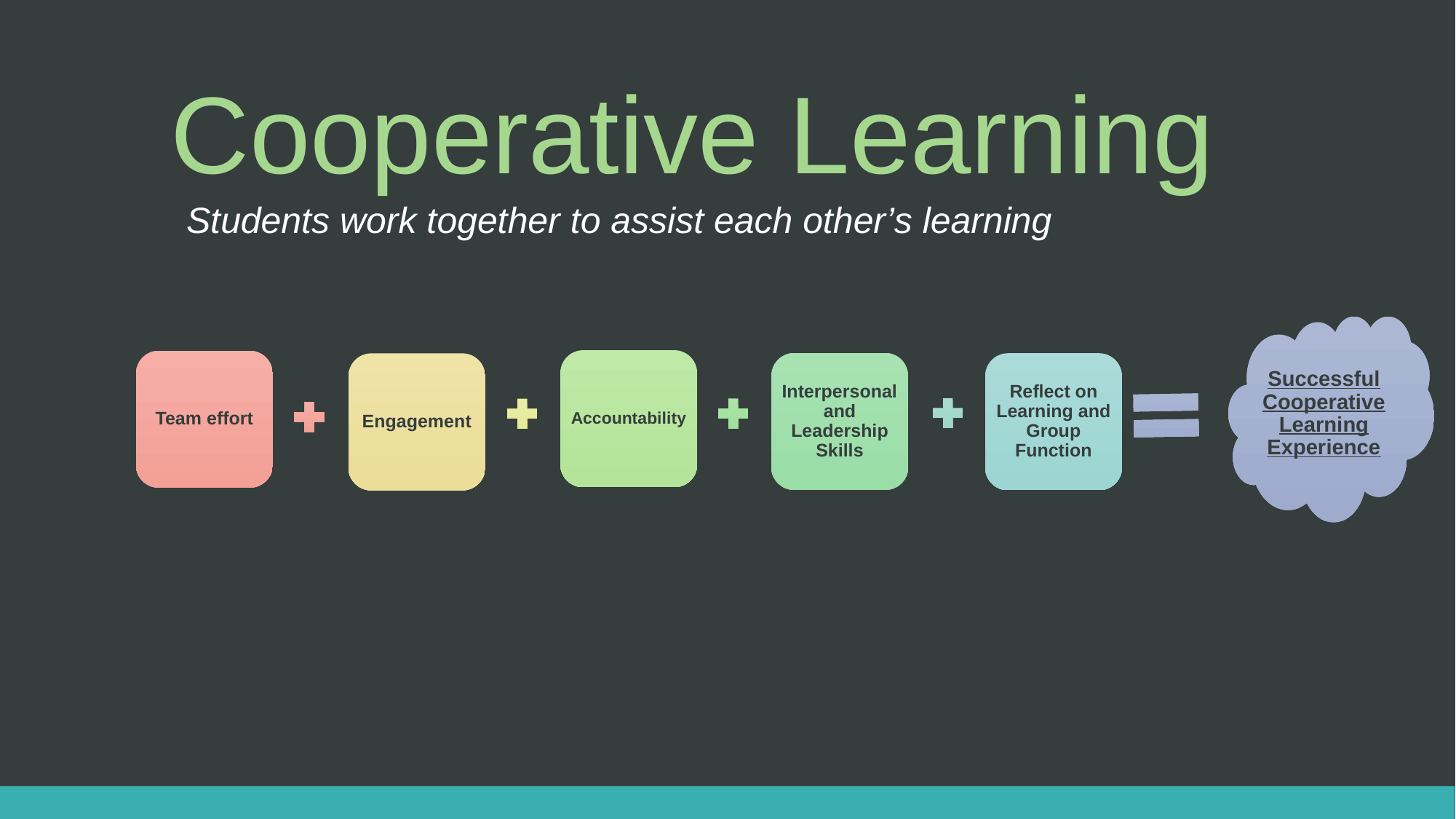

Team effort

Engagement

Accountability

Interpersonal and Leadership Skills

Reflect on Learning and Group Function

Successful Cooperative Learning Experience
# Cooperative Learning
Students work together to assist each other’s learning